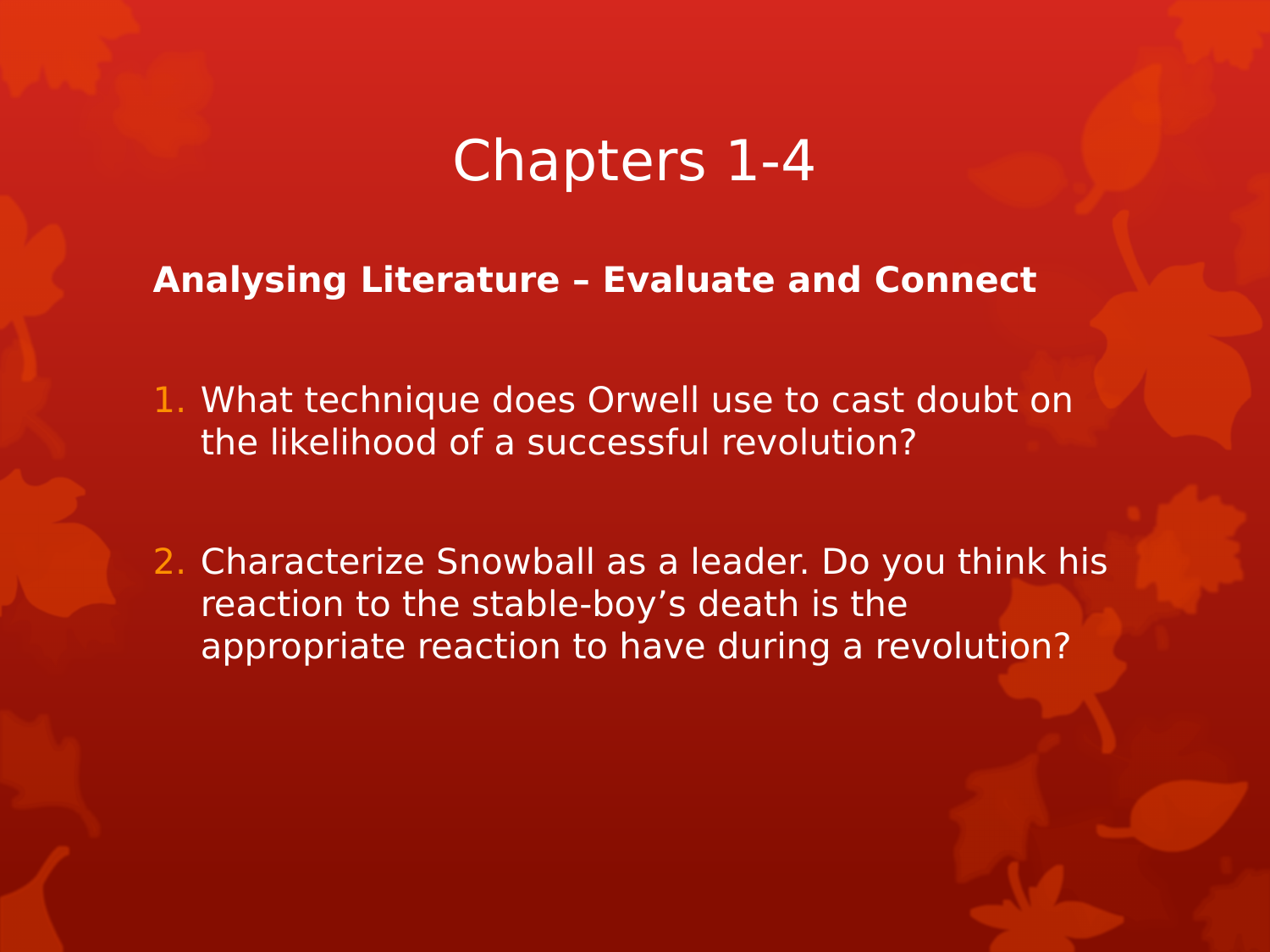

# Chapters 1-4
Analysing Literature – Evaluate and Connect

What technique does Orwell use to cast doubt on the likelihood of a successful revolution?

Characterize Snowball as a leader. Do you think his reaction to the stable-boy’s death is the appropriate reaction to have during a revolution?